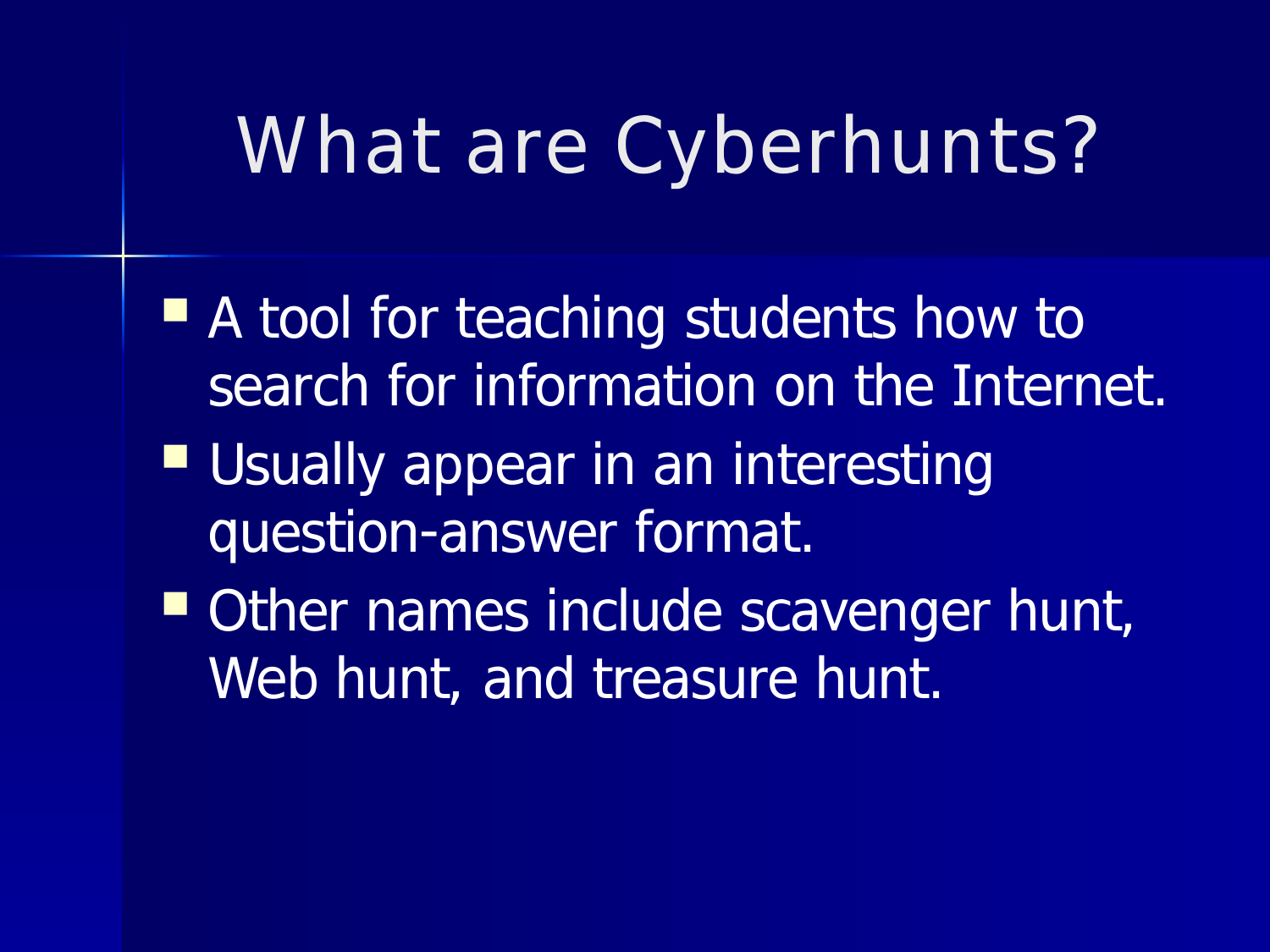

# What are Cyberhunts?
A tool for teaching students how to search for information on the Internet.
Usually appear in an interesting question-answer format.
Other names include scavenger hunt, Web hunt, and treasure hunt.